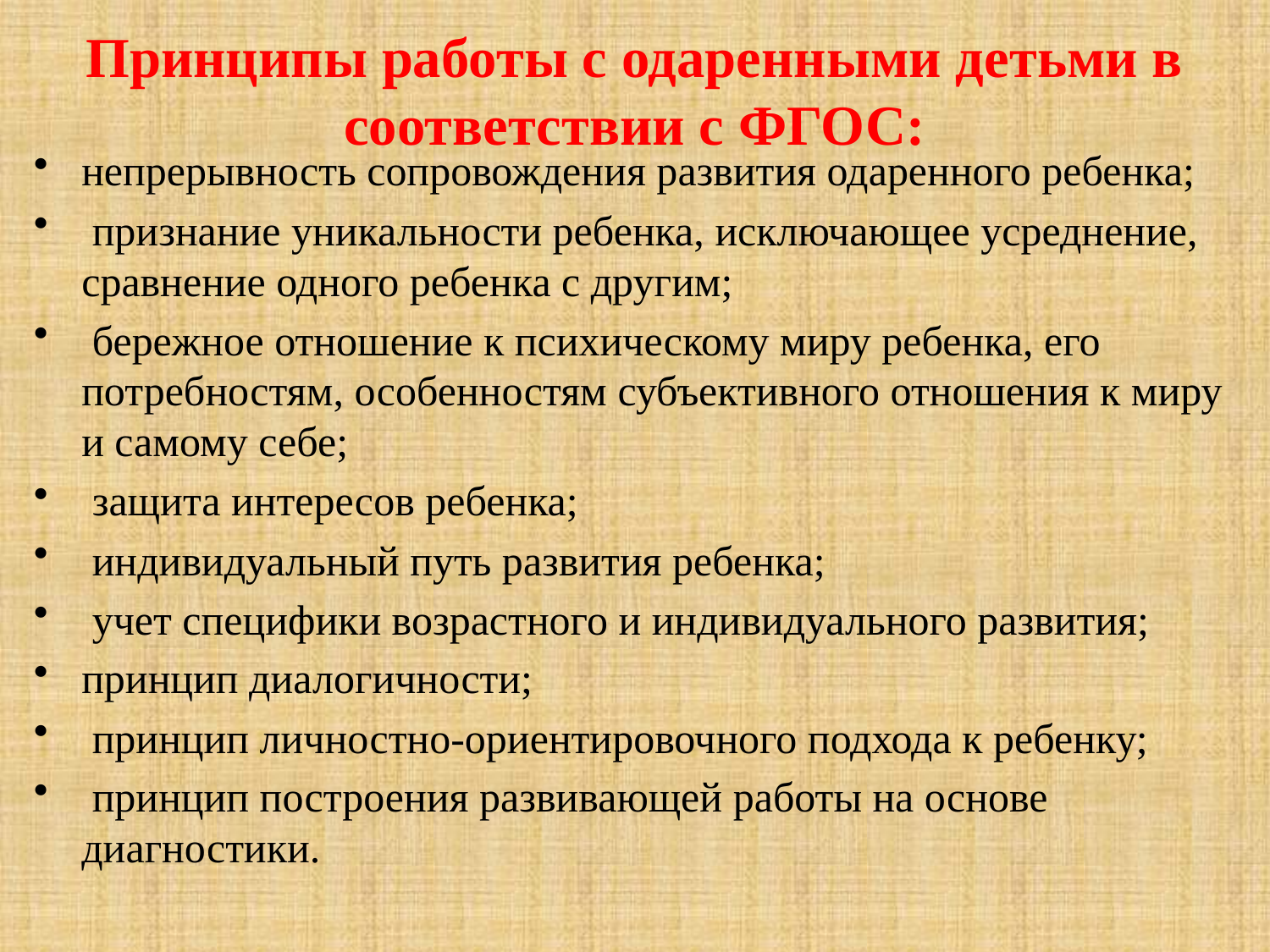

# Принципы работы с одаренными детьми в соответствии с ФГОС:
непрерывность сопровождения развития одаренного ребенка;
 признание уникальности ребенка, исключающее усреднение, сравнение одного ребенка с другим;
 бережное отношение к психическому миру ребенка, его потребностям, особенностям субъективного отношения к миру и самому себе;
 защита интересов ребенка;
 индивидуальный путь развития ребенка;
 учет специфики возрастного и индивидуального развития;
принцип диалогичности;
 принцип личностно-ориентировочного подхода к ребенку;
 принцип построения развивающей работы на основе диагностики.